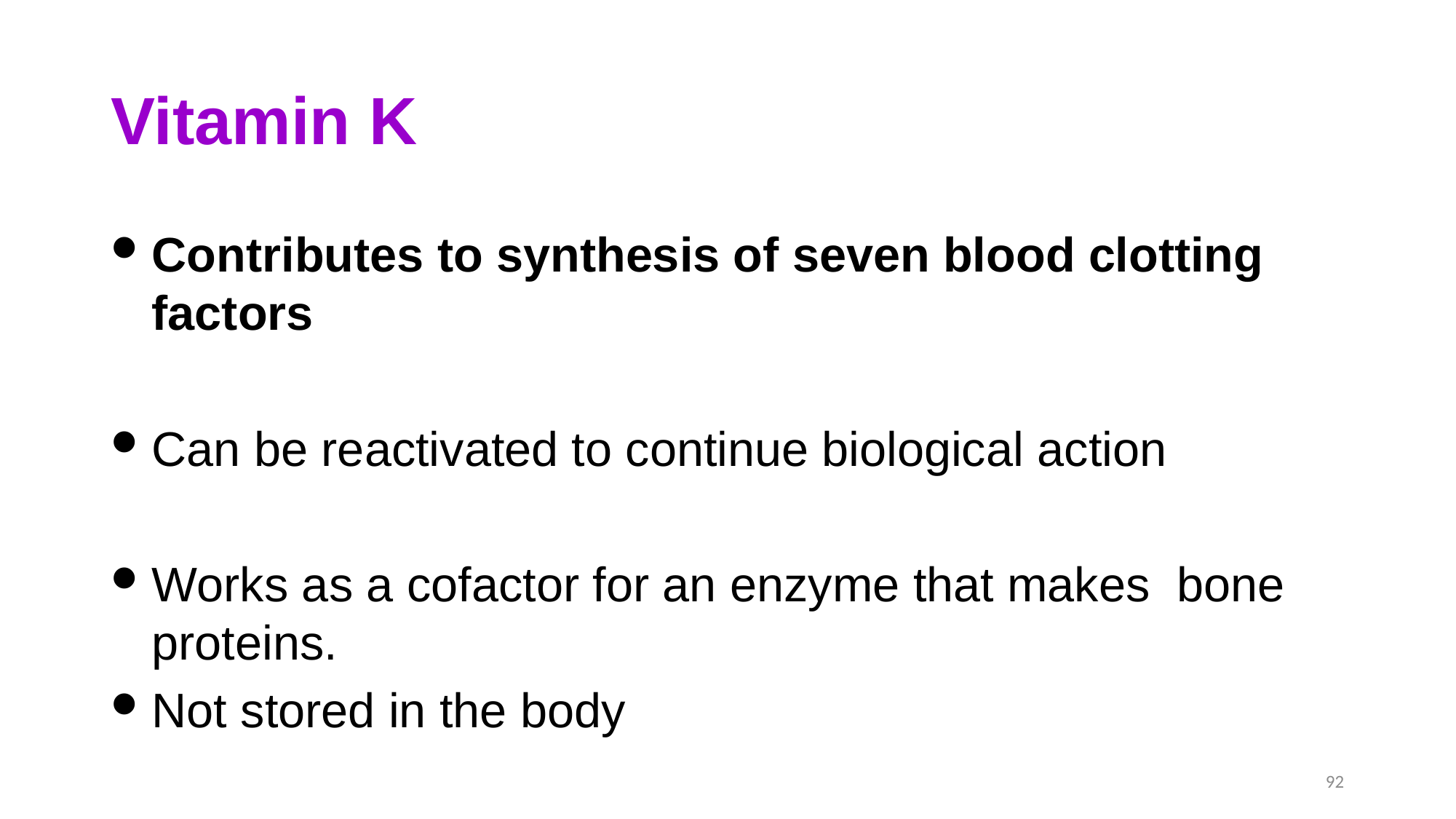

# Vitamin K
Contributes to synthesis of seven blood clotting factors

Can be reactivated to continue biological action

Works as a cofactor for an enzyme that makes  bone proteins.
Not stored in the body

92